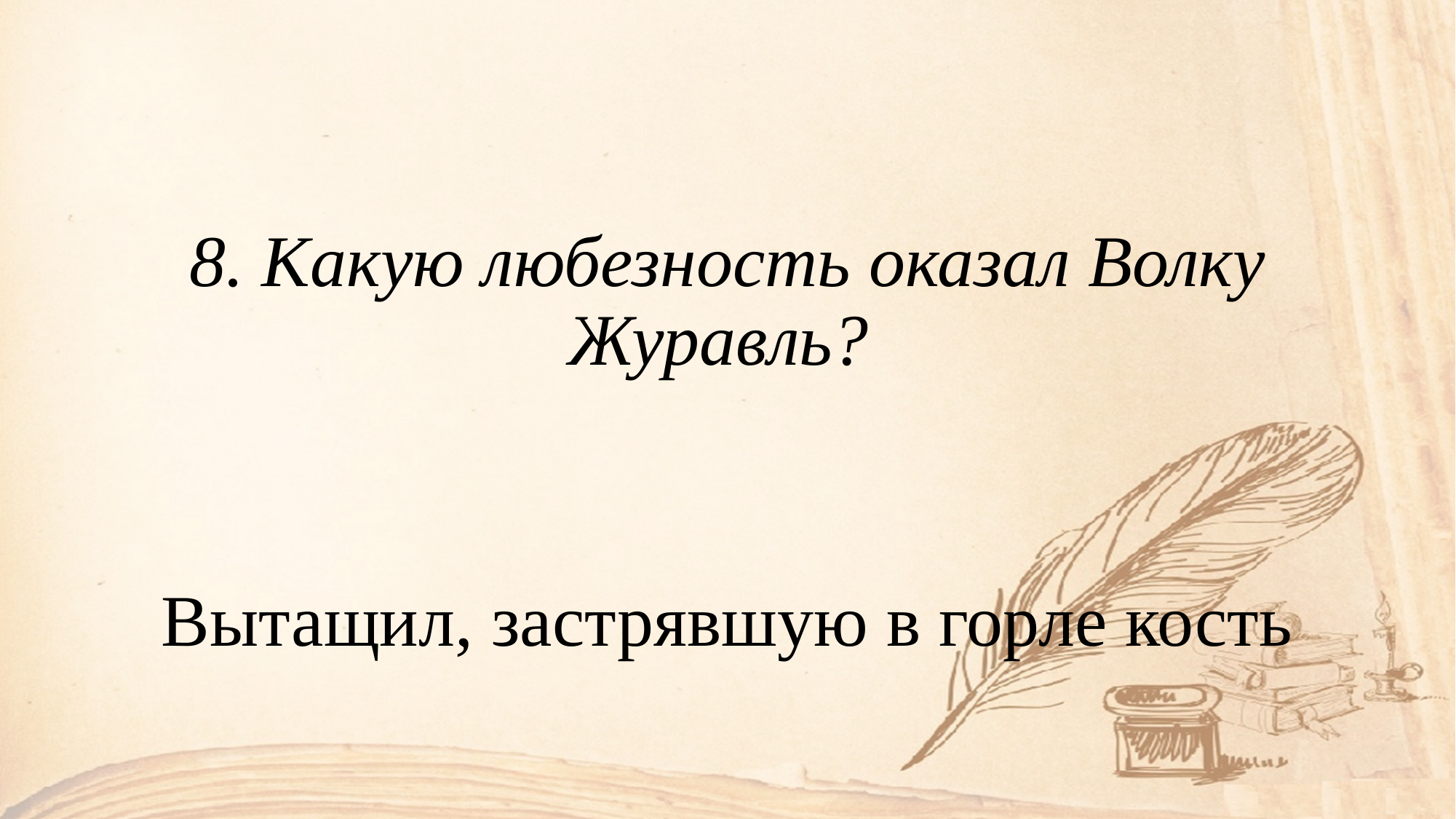

#
8. Какую любезность оказал Волку Журавль?

Вытащил, застрявшую в горле кость